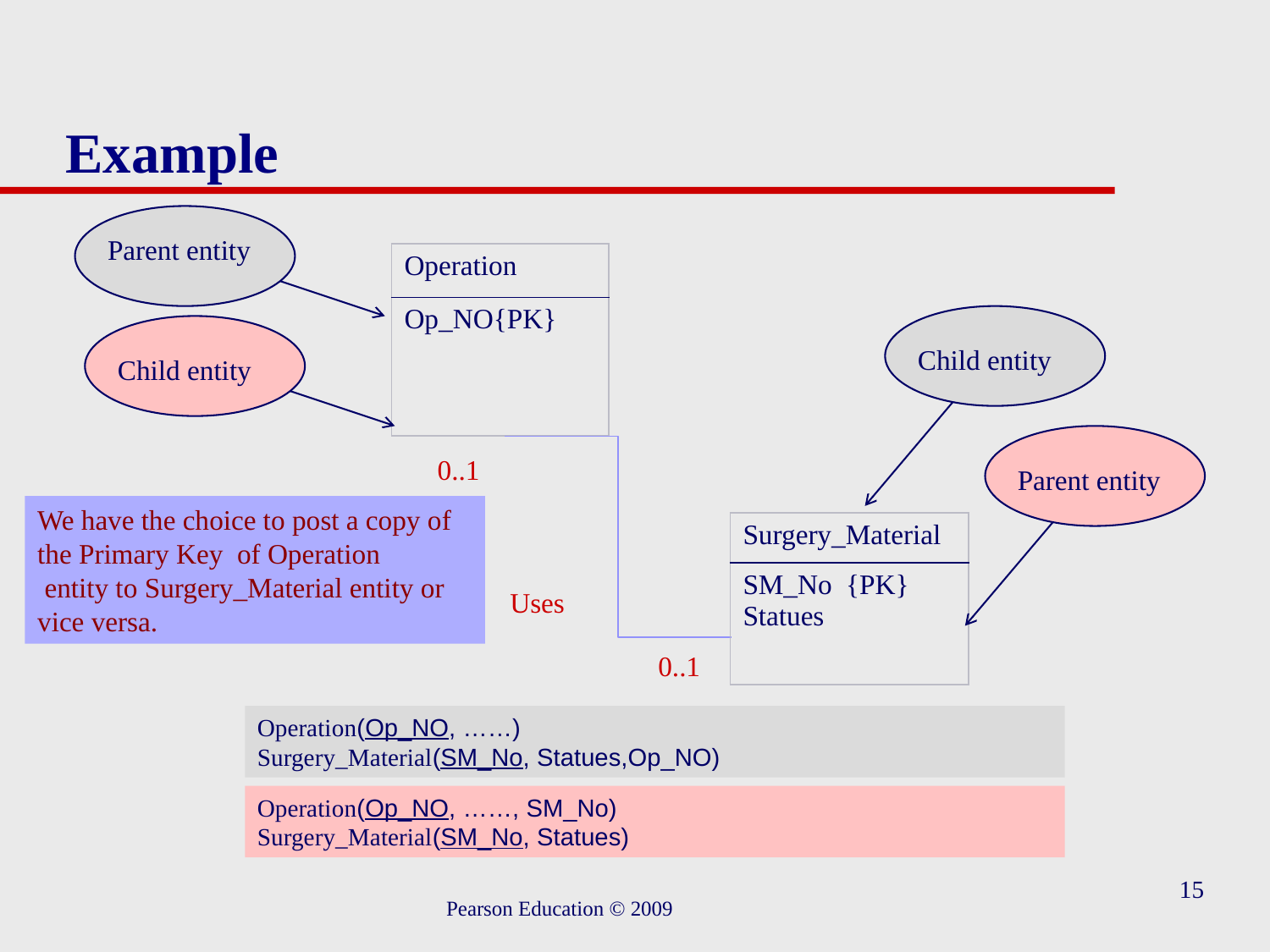

# Example

Parent entity
| Operation |
| --- |
| Op\_NO{PK} |

Child entity
Child entity

0..1
Parent entity
We have the choice to post a copy of the Primary Key  of Operation
 entity to Surgery_Material entity or vice versa.
| Surgery\_Material |
| --- |
| SM\_No {PK} Statues |
Uses
0..1
Operation(Op_NO, ……)
Surgery_Material(SM_No, Statues,Op_NO)
Operation(Op_NO, ……, SM_No)
Surgery_Material(SM_No, Statues)
15
Pearson Education © 2009